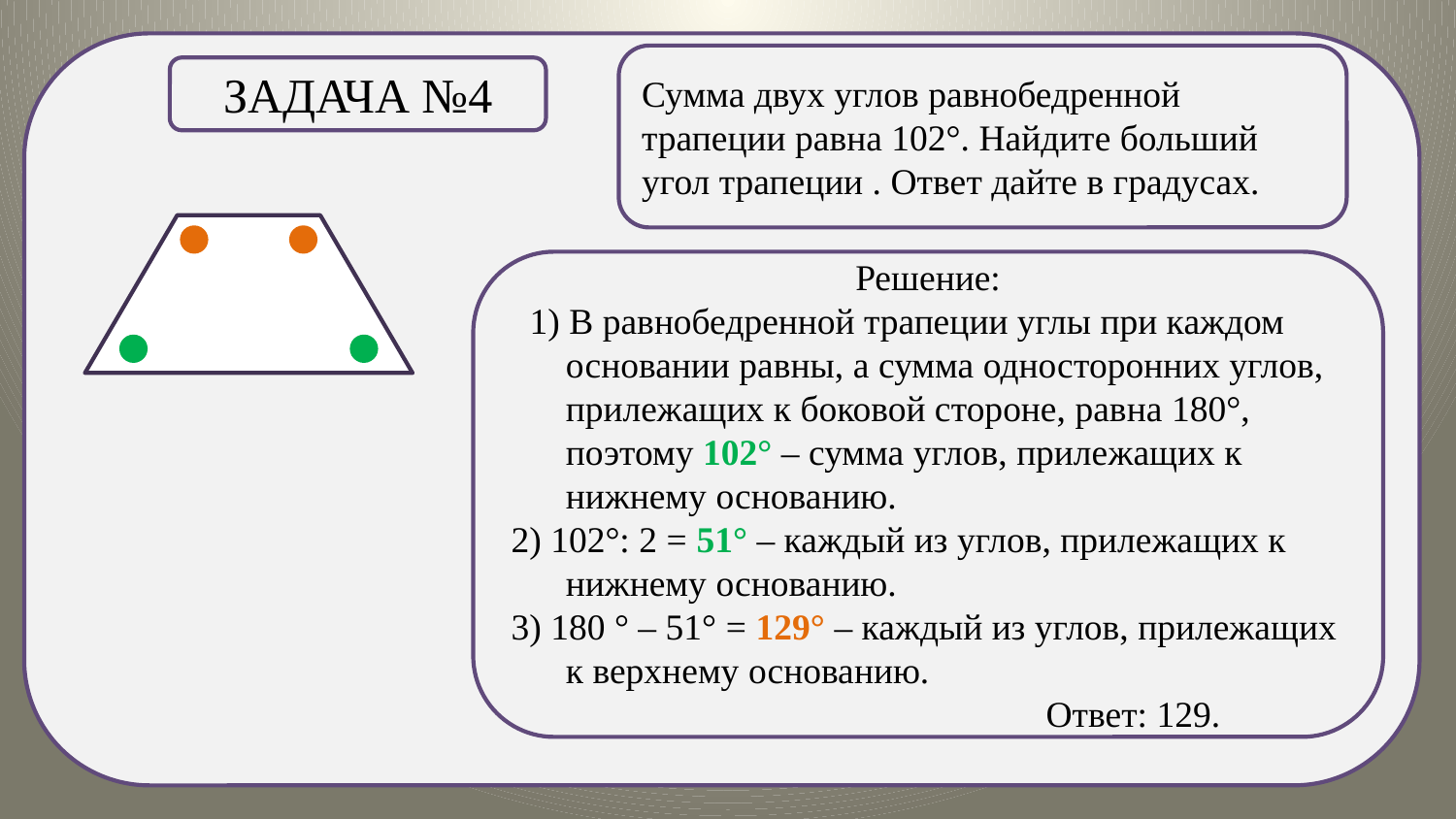

.
Сумма двух углов равнобедренной трапеции равна 102°. Найдите больший угол трапеции . Ответ дайте в градусах.
Задача №4

Решение:
  1) В равнобедренной трапеции углы при каждом основании равны, а сумма односторонних углов, прилежащих к боковой стороне, равна 180°, поэтому 102° – сумма углов, прилежащих к нижнему основанию.
2) 102°: 2 = 51° – каждый из углов, прилежащих к нижнему основанию.
3) 180 ° – 51° = 129° – каждый из углов, прилежащих к верхнему основанию.
                                                          Ответ: 129.